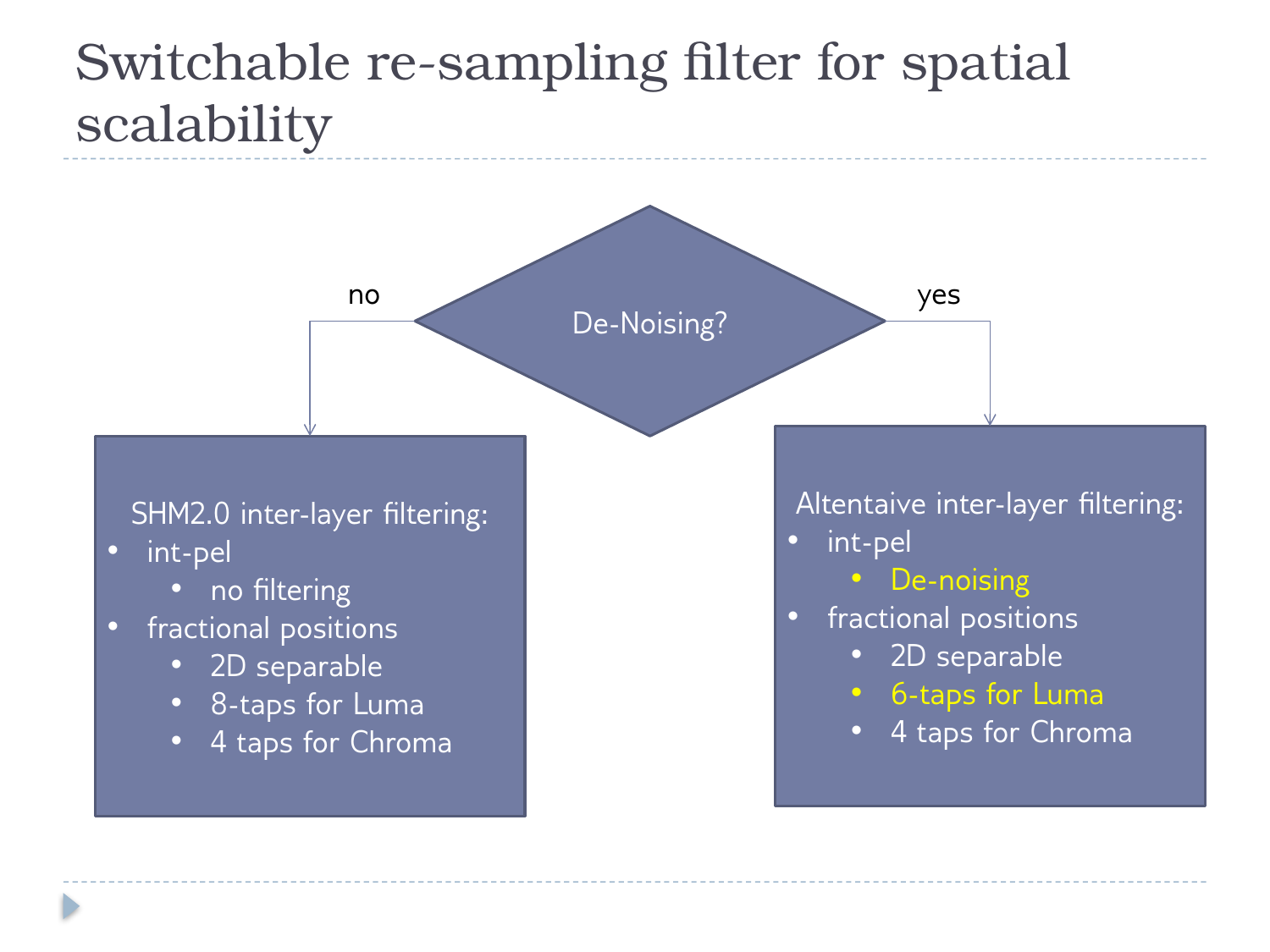

# Switchable re-sampling filter for spatial scalability
De-Noising?
no
yes
Altentaive inter-layer filtering:
int-pel
De-noising
fractional positions
2D separable
6-taps for Luma
4 taps for Chroma
SHM2.0 inter-layer filtering:
int-pel
no filtering
fractional positions
2D separable
8-taps for Luma
4 taps for Chroma